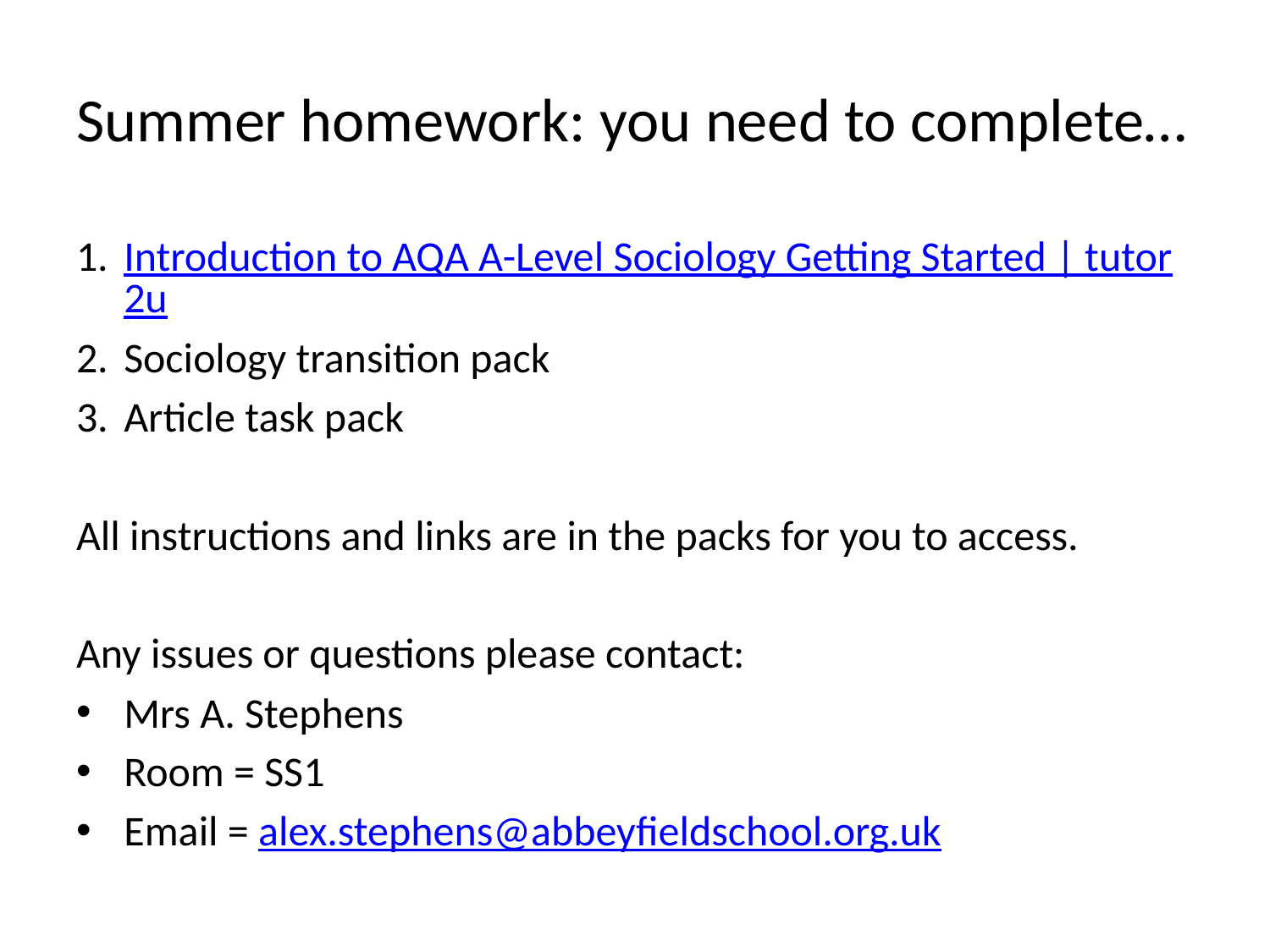

# Summer homework: you need to complete…
Introduction to AQA A-Level Sociology Getting Started | tutor2u
Sociology transition pack
Article task pack

All instructions and links are in the packs for you to access.

Any issues or questions please contact:
Mrs A. Stephens
Room = SS1
Email = alex.stephens@abbeyfieldschool.org.uk